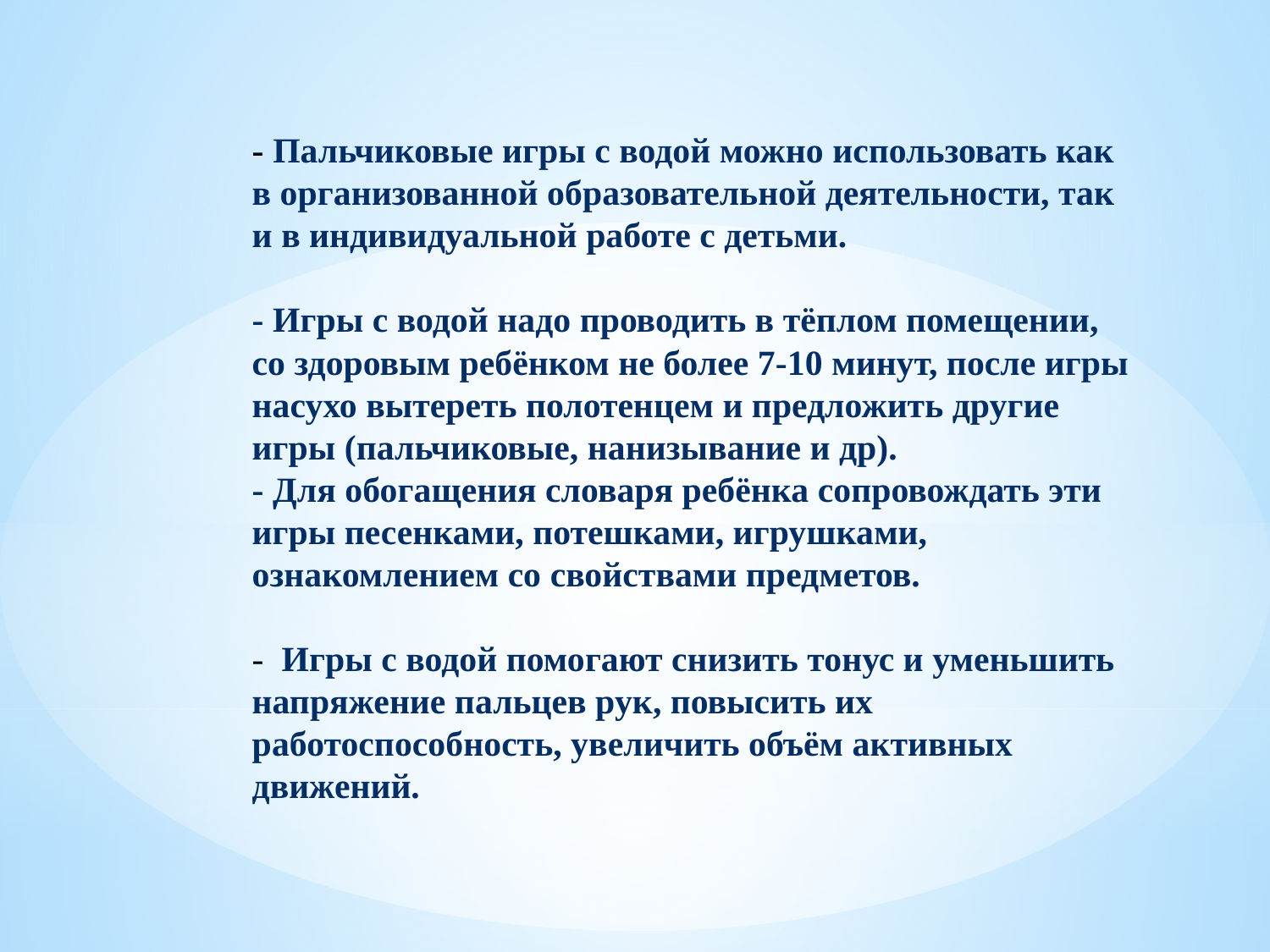

# - Пальчиковые игры с водой можно использовать как в организованной образовательной деятельности, так и в индивидуальной работе с детьми. - Игры с водой надо проводить в тёплом помещении, со здоровым ребёнком не более 7-10 минут, после игры насухо вытереть полотенцем и предложить другие игры (пальчиковые, нанизывание и др). - Для обогащения словаря ребёнка сопровождать эти игры песенками, потешками, игрушками, ознакомлением со свойствами предметов. -  Игры с водой помогают снизить тонус и уменьшить напряжение пальцев рук, повысить их работоспособность, увеличить объём активных движений.